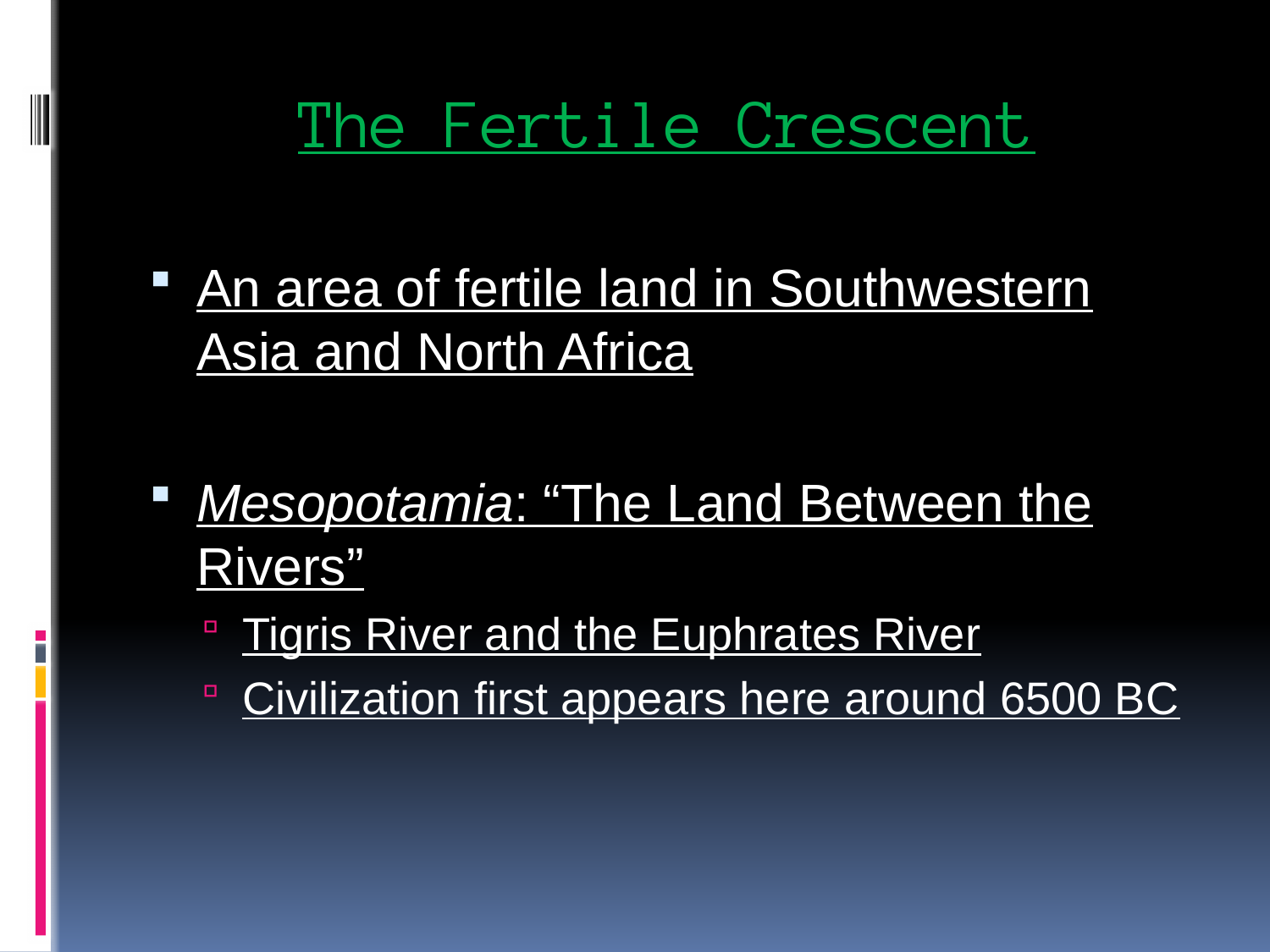

# The Fertile Crescent
An area of fertile land in Southwestern Asia and North Africa

Mesopotamia: “The Land Between the Rivers”
Tigris River and the Euphrates River
Civilization first appears here around 6500 BC